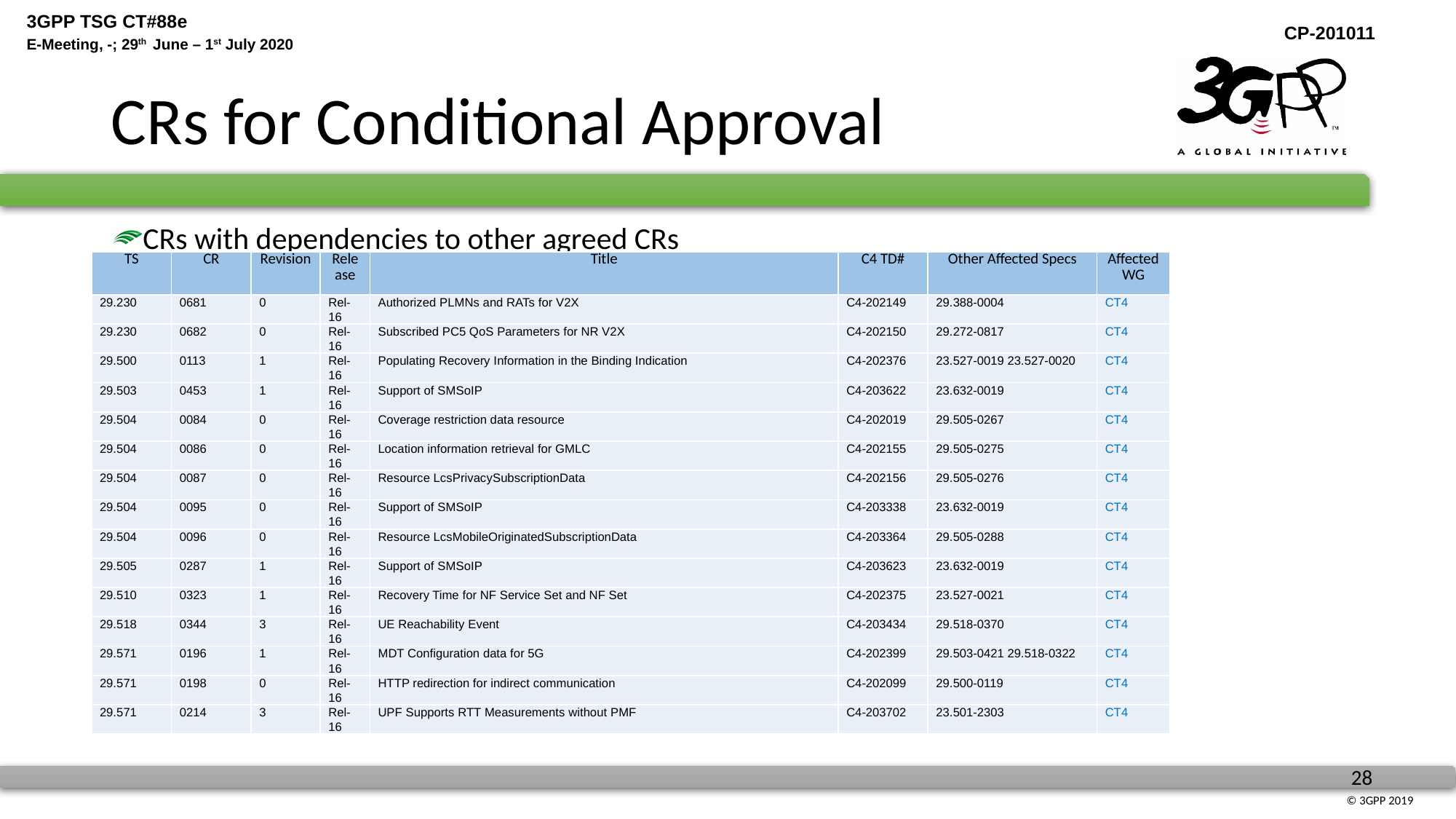

# CRs for Conditional Approval
CRs with dependencies to other agreed CRs

| TS | CR | Revision | Release | Title | C4 TD# | Other Affected Specs | Affected WG |
| --- | --- | --- | --- | --- | --- | --- | --- |
| 29.230 | 0681 | 0 | Rel-16 | Authorized PLMNs and RATs for V2X | C4-202149 | 29.388-0004 | CT4 |
| 29.230 | 0682 | 0 | Rel-16 | Subscribed PC5 QoS Parameters for NR V2X | C4-202150 | 29.272-0817 | CT4 |
| 29.500 | 0113 | 1 | Rel-16 | Populating Recovery Information in the Binding Indication | C4-202376 | 23.527-0019 23.527-0020 | CT4 |
| 29.503 | 0453 | 1 | Rel-16 | Support of SMSoIP | C4-203622 | 23.632-0019 | CT4 |
| 29.504 | 0084 | 0 | Rel-16 | Coverage restriction data resource | C4-202019 | 29.505-0267 | CT4 |
| 29.504 | 0086 | 0 | Rel-16 | Location information retrieval for GMLC | C4-202155 | 29.505-0275 | CT4 |
| 29.504 | 0087 | 0 | Rel-16 | Resource LcsPrivacySubscriptionData | C4-202156 | 29.505-0276 | CT4 |
| 29.504 | 0095 | 0 | Rel-16 | Support of SMSoIP | C4-203338 | 23.632-0019 | CT4 |
| 29.504 | 0096 | 0 | Rel-16 | Resource LcsMobileOriginatedSubscriptionData | C4-203364 | 29.505-0288 | CT4 |
| 29.505 | 0287 | 1 | Rel-16 | Support of SMSoIP | C4-203623 | 23.632-0019 | CT4 |
| 29.510 | 0323 | 1 | Rel-16 | Recovery Time for NF Service Set and NF Set | C4-202375 | 23.527-0021 | CT4 |
| 29.518 | 0344 | 3 | Rel-16 | UE Reachability Event | C4-203434 | 29.518-0370 | CT4 |
| 29.571 | 0196 | 1 | Rel-16 | MDT Configuration data for 5G | C4-202399 | 29.503-0421 29.518-0322 | CT4 |
| 29.571 | 0198 | 0 | Rel-16 | HTTP redirection for indirect communication | C4-202099 | 29.500-0119 | CT4 |
| 29.571 | 0214 | 3 | Rel-16 | UPF Supports RTT Measurements without PMF | C4-203702 | 23.501-2303 | CT4 |